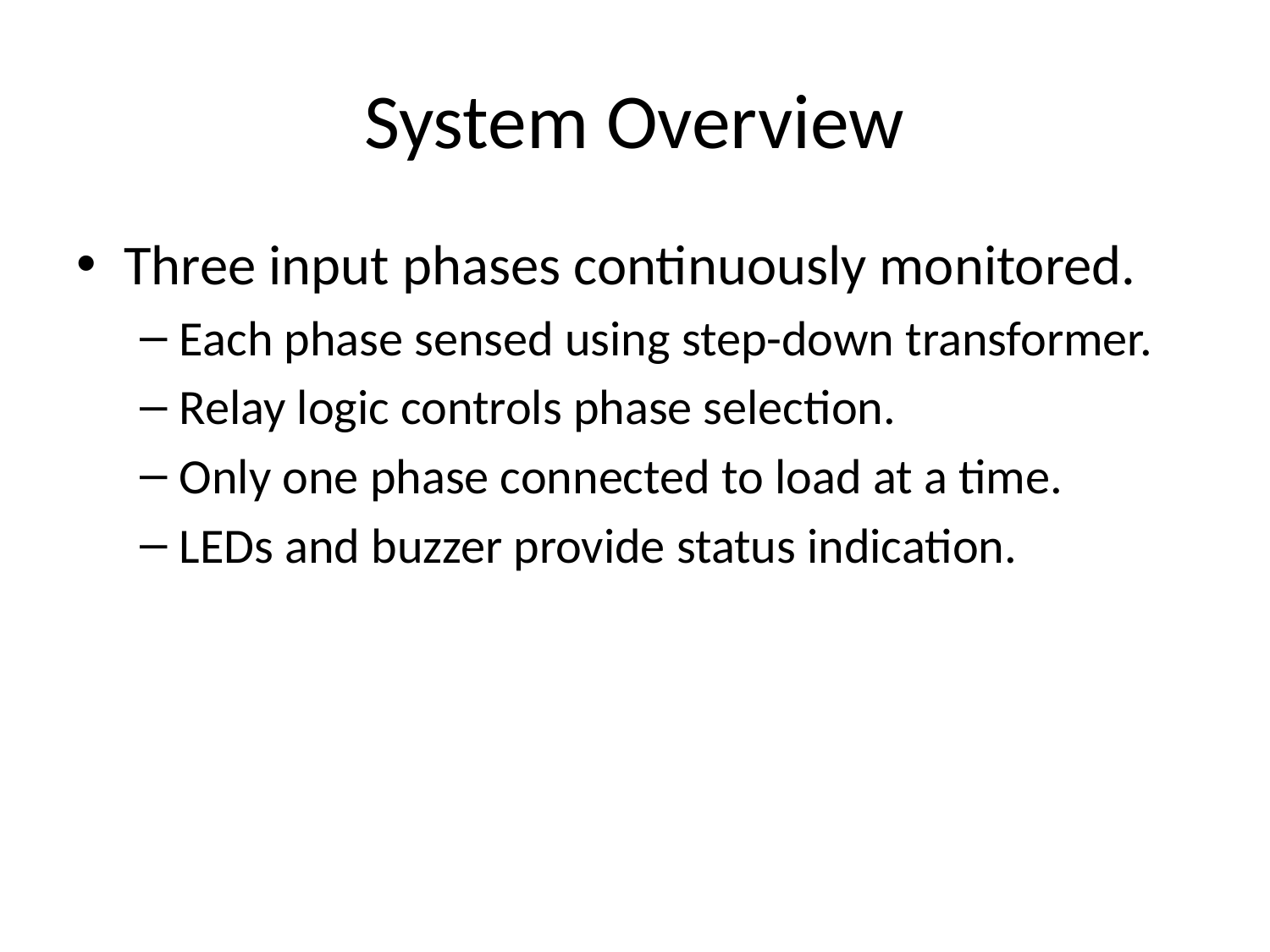

# System Overview
Three input phases continuously monitored.
Each phase sensed using step-down transformer.
Relay logic controls phase selection.
Only one phase connected to load at a time.
LEDs and buzzer provide status indication.